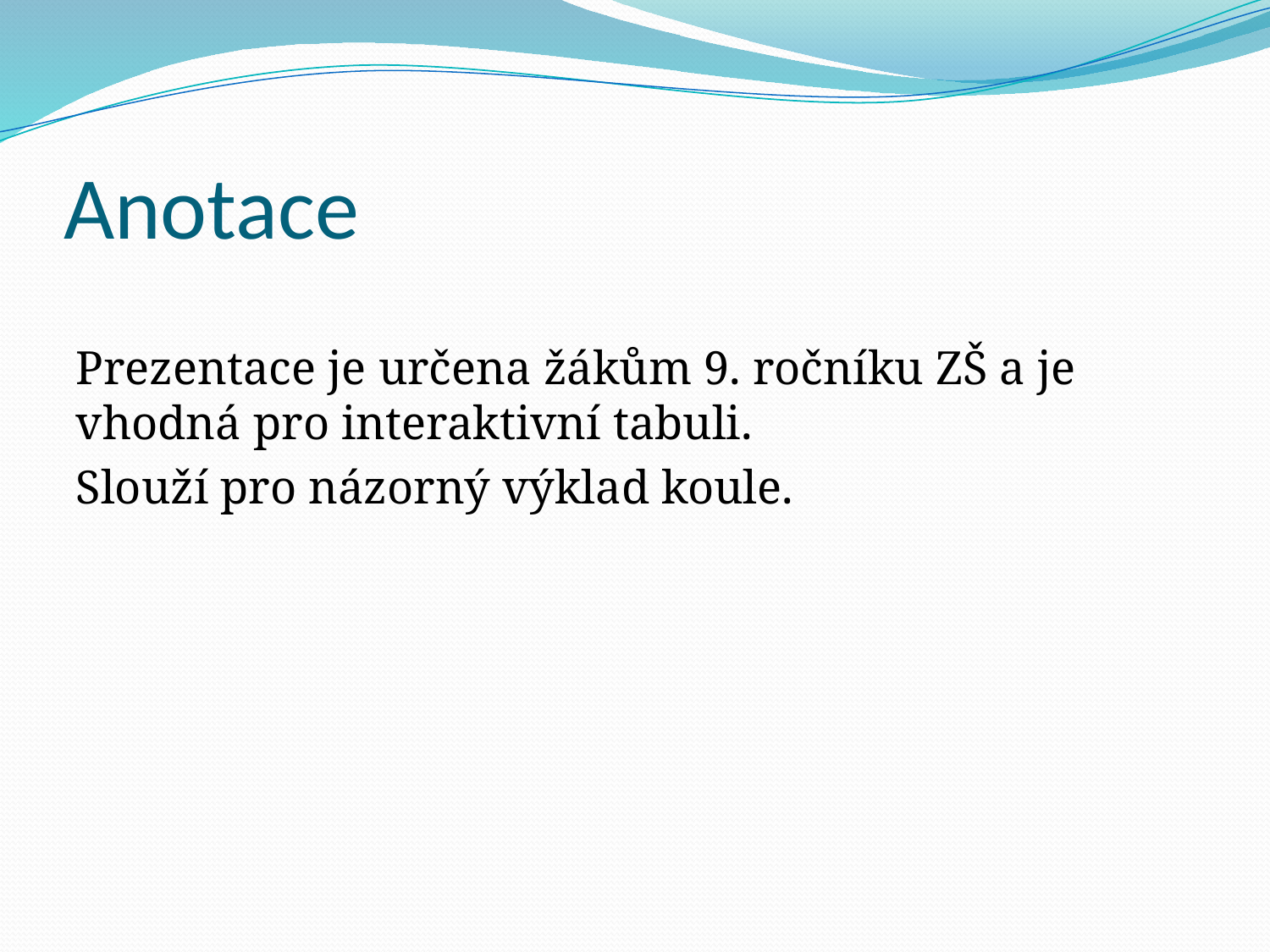

# Anotace

Prezentace je určena žákům 9. ročníku ZŠ a je vhodná pro interaktivní tabuli.
Slouží pro názorný výklad koule.